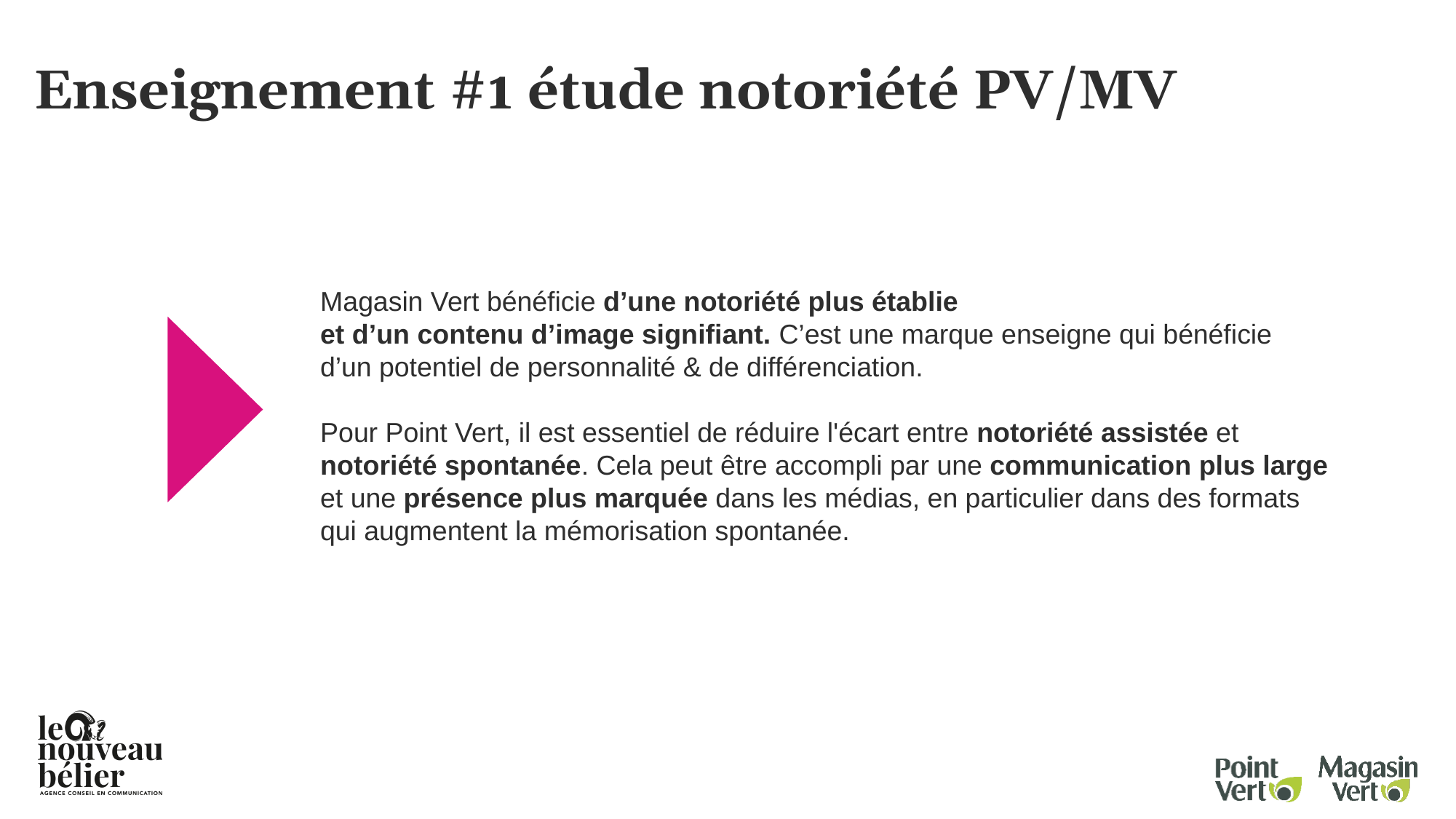

Enseignement #1 étude notoriété PV/MV
Magasin Vert bénéficie d’une notoriété plus établie
et d’un contenu d’image signifiant. C’est une marque enseigne qui bénéficie d’un potentiel de personnalité & de différenciation.
Pour Point Vert, il est essentiel de réduire l'écart entre notoriété assistée et notoriété spontanée. Cela peut être accompli par une communication plus large et une présence plus marquée dans les médias, en particulier dans des formats qui augmentent la mémorisation spontanée.